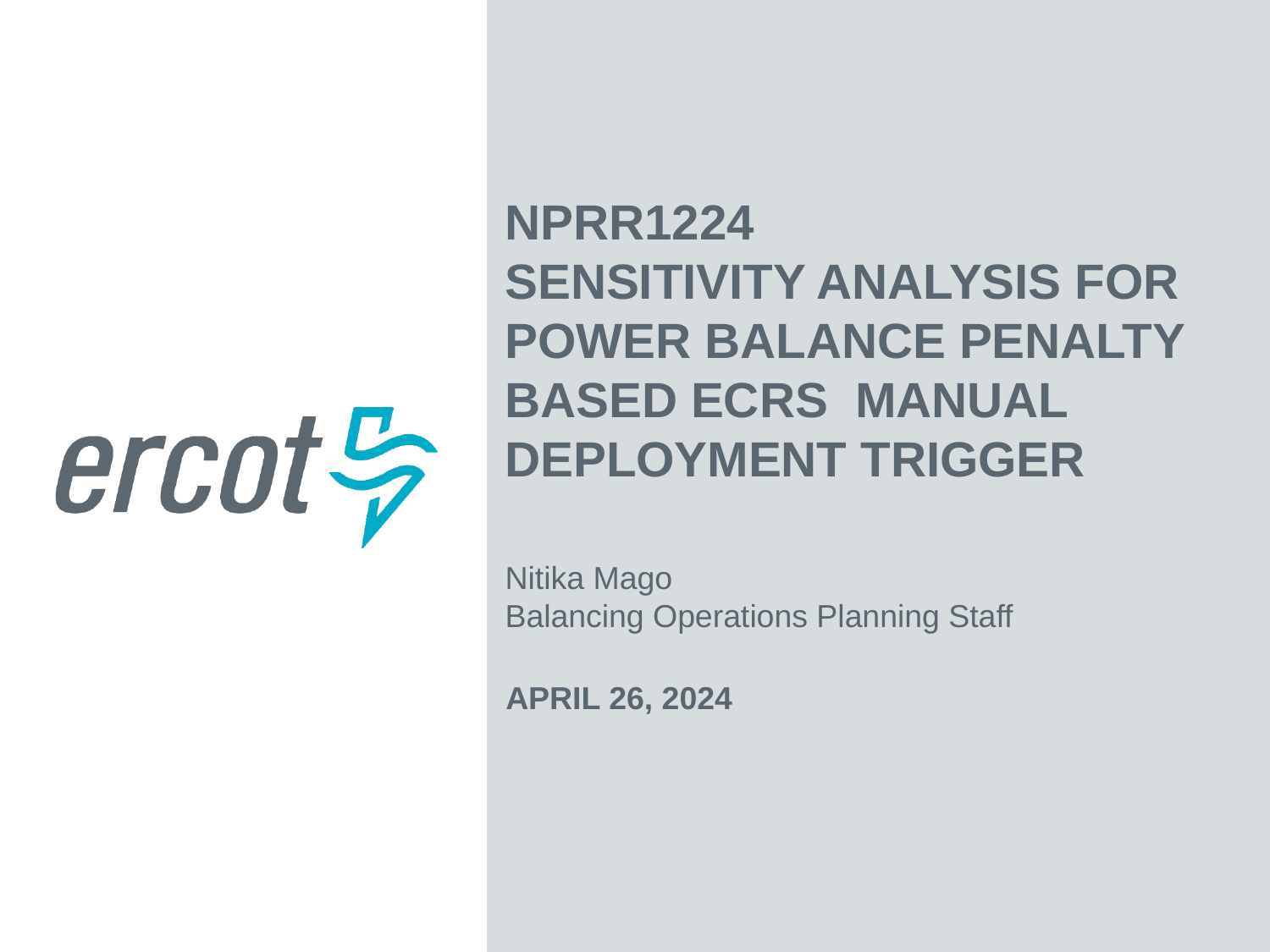

NPRR1224
Sensitivity Analysis for Power Balance Penalty based ECRS  manual deployment trigger
Nitika Mago
Balancing Operations Planning Staff
April 26, 2024